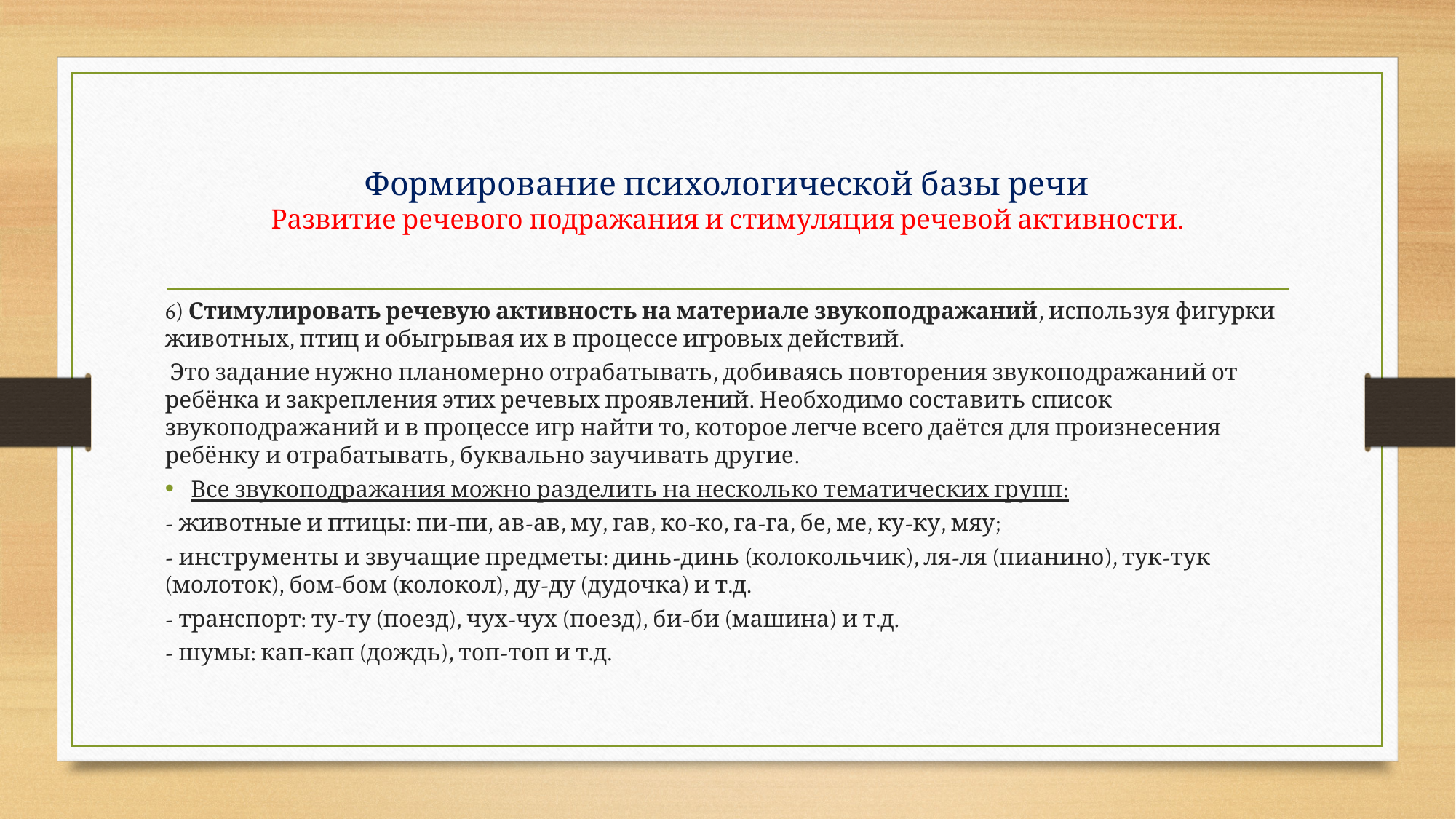

# Формирование психологической базы речи Развитие речевого подражания и стимуляция речевой активности.
6) Стимулировать речевую активность на материале звукоподражаний, используя фигурки животных, птиц и обыгрывая их в процессе игровых действий.
 Это задание нужно планомерно отрабатывать, добиваясь повторения звукоподражаний от ребёнка и закрепления этих речевых проявлений. Необходимо составить список звукоподражаний и в процессе игр найти то, которое легче всего даётся для произнесения ребёнку и отрабатывать, буквально заучивать другие.
Все звукоподражания можно разделить на несколько тематических групп:
- животные и птицы: пи-пи, ав-ав, му, гав, ко-ко, га-га, бе, ме, ку-ку, мяу;
- инструменты и звучащие предметы: динь-динь (колокольчик), ля-ля (пианино), тук-тук (молоток), бом-бом (колокол), ду-ду (дудочка) и т.д.
- транспорт: ту-ту (поезд), чух-чух (поезд), би-би (машина) и т.д.
- шумы: кап-кап (дождь), топ-топ и т.д.